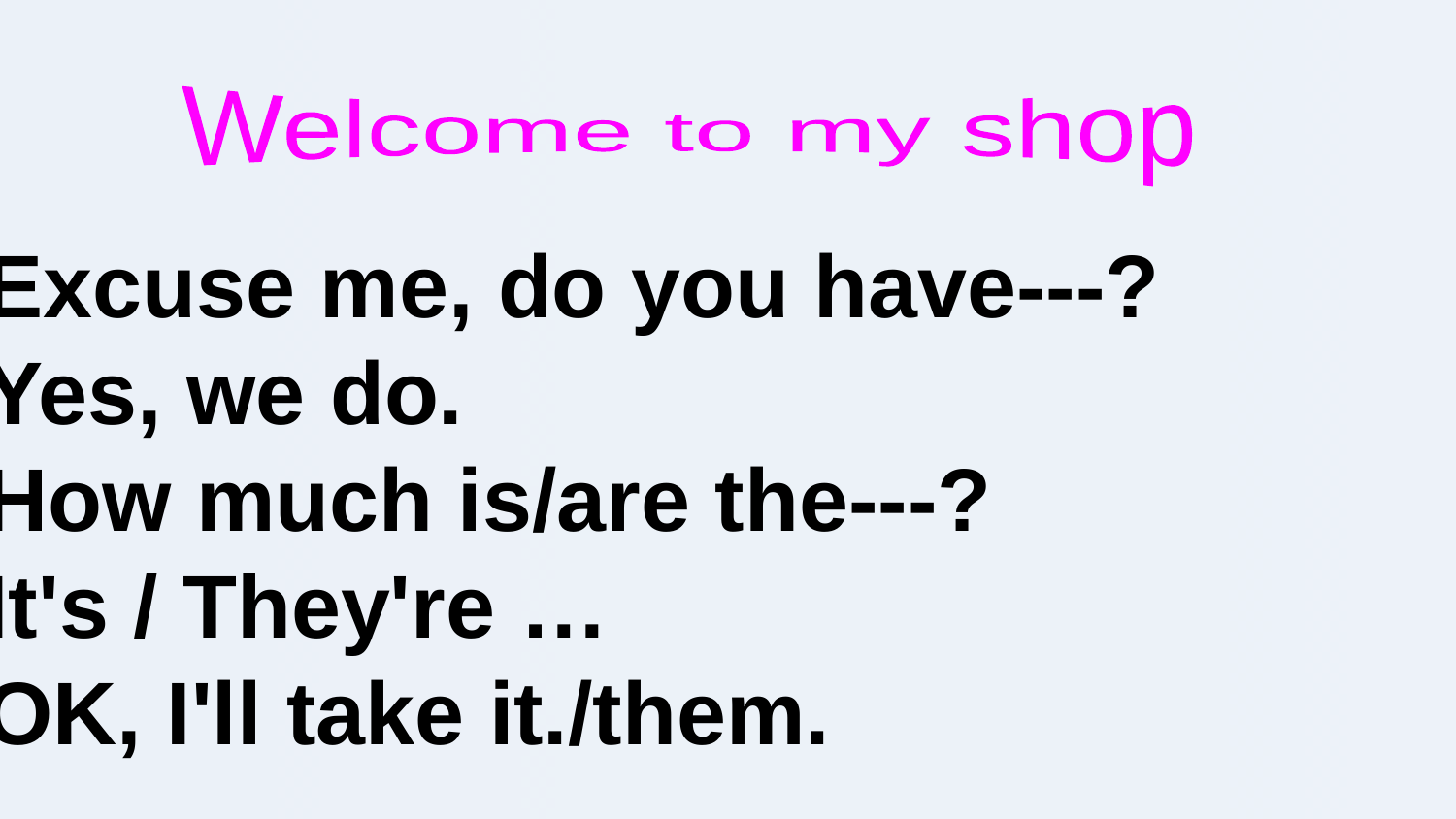

Welcome to my shop
---Excuse me, do you have---?
---Yes, we do.
---How much is/are the---?
---It's / They're …
---OK, I'll take it./them.